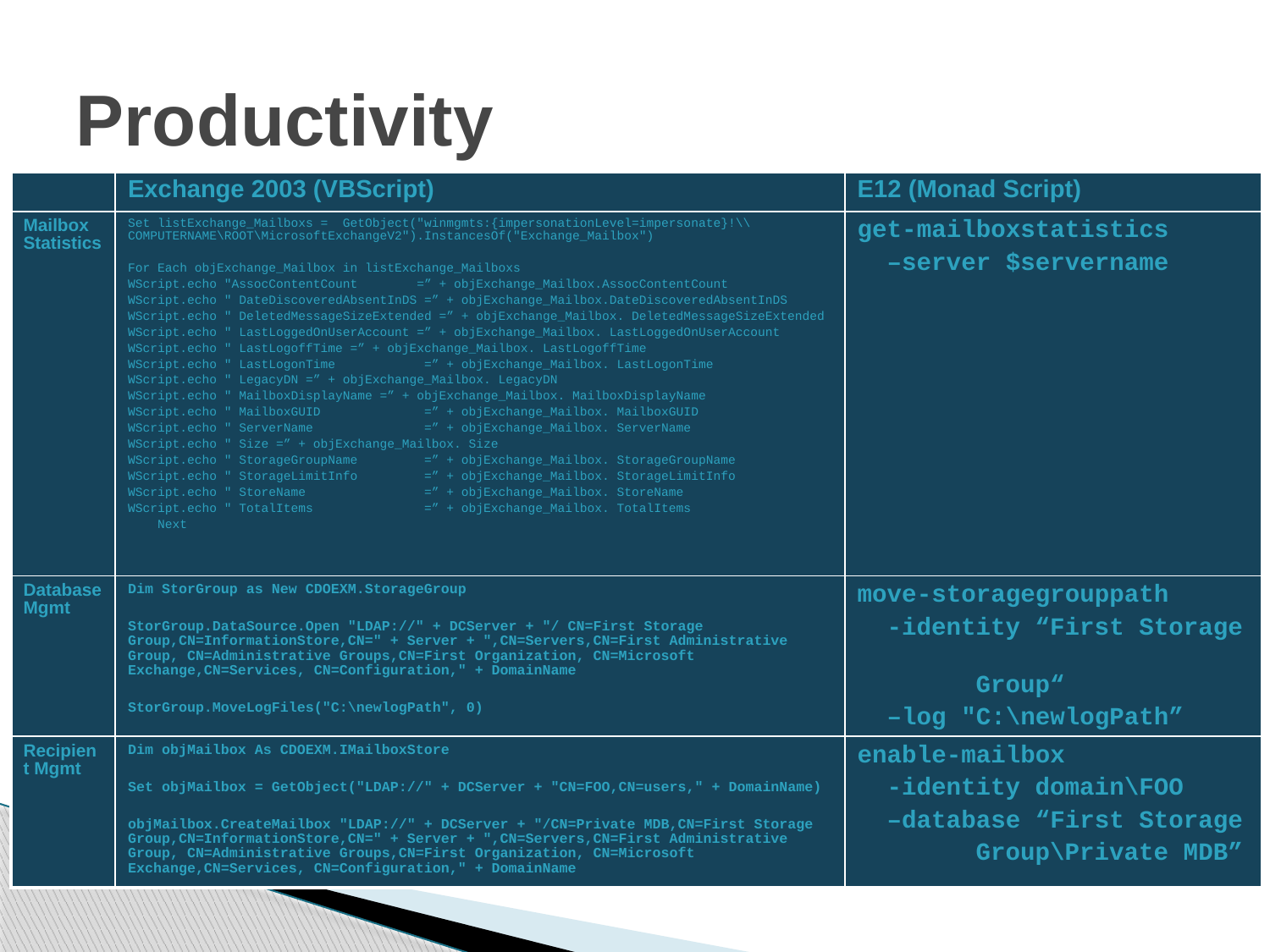

# Productivity
|  | Exchange 2003 (VBScript) | E12 (Monad Script) |
| --- | --- | --- |
| Mailbox Statistics | Set listExchange\_Mailboxs = GetObject("winmgmts:{impersonationLevel=impersonate}!\\COMPUTERNAME\ROOT\MicrosoftExchangeV2").InstancesOf("Exchange\_Mailbox") For Each objExchange\_Mailbox in listExchange\_Mailboxs WScript.echo "AssocContentCount =” + objExchange\_Mailbox.AssocContentCount WScript.echo " DateDiscoveredAbsentInDS =” + objExchange\_Mailbox.DateDiscoveredAbsentInDS WScript.echo " DeletedMessageSizeExtended =” + objExchange\_Mailbox. DeletedMessageSizeExtended WScript.echo " LastLoggedOnUserAccount =” + objExchange\_Mailbox. LastLoggedOnUserAccount WScript.echo " LastLogoffTime =” + objExchange\_Mailbox. LastLogoffTime WScript.echo " LastLogonTime =” + objExchange\_Mailbox. LastLogonTime WScript.echo " LegacyDN =” + objExchange\_Mailbox. LegacyDN WScript.echo " MailboxDisplayName =” + objExchange\_Mailbox. MailboxDisplayName WScript.echo " MailboxGUID =” + objExchange\_Mailbox. MailboxGUID WScript.echo " ServerName =” + objExchange\_Mailbox. ServerName WScript.echo " Size =” + objExchange\_Mailbox. Size WScript.echo " StorageGroupName =” + objExchange\_Mailbox. StorageGroupName WScript.echo " StorageLimitInfo =” + objExchange\_Mailbox. StorageLimitInfo WScript.echo " StoreName =” + objExchange\_Mailbox. StoreName WScript.echo " TotalItems =” + objExchange\_Mailbox. TotalItems Next | get-mailboxstatistics –server $servername |
| Database Mgmt | Dim StorGroup as New CDOEXM.StorageGroup StorGroup.DataSource.Open "LDAP://" + DCServer + "/ CN=First Storage Group,CN=InformationStore,CN=" + Server + ",CN=Servers,CN=First Administrative Group, CN=Administrative Groups,CN=First Organization, CN=Microsoft Exchange,CN=Services, CN=Configuration," + DomainName StorGroup.MoveLogFiles("C:\newlogPath", 0) | move-storagegrouppath -identity “First Storage Group“ –log "C:\newlogPath” |
| Recipient Mgmt | Dim objMailbox As CDOEXM.IMailboxStore Set objMailbox = GetObject("LDAP://" + DCServer + "CN=FOO,CN=users," + DomainName) objMailbox.CreateMailbox "LDAP://" + DCServer + "/CN=Private MDB,CN=First Storage Group,CN=InformationStore,CN=" + Server + ",CN=Servers,CN=First Administrative Group, CN=Administrative Groups,CN=First Organization, CN=Microsoft Exchange,CN=Services, CN=Configuration," + DomainName | enable-mailbox -identity domain\FOO –database “First Storage Group\Private MDB” |